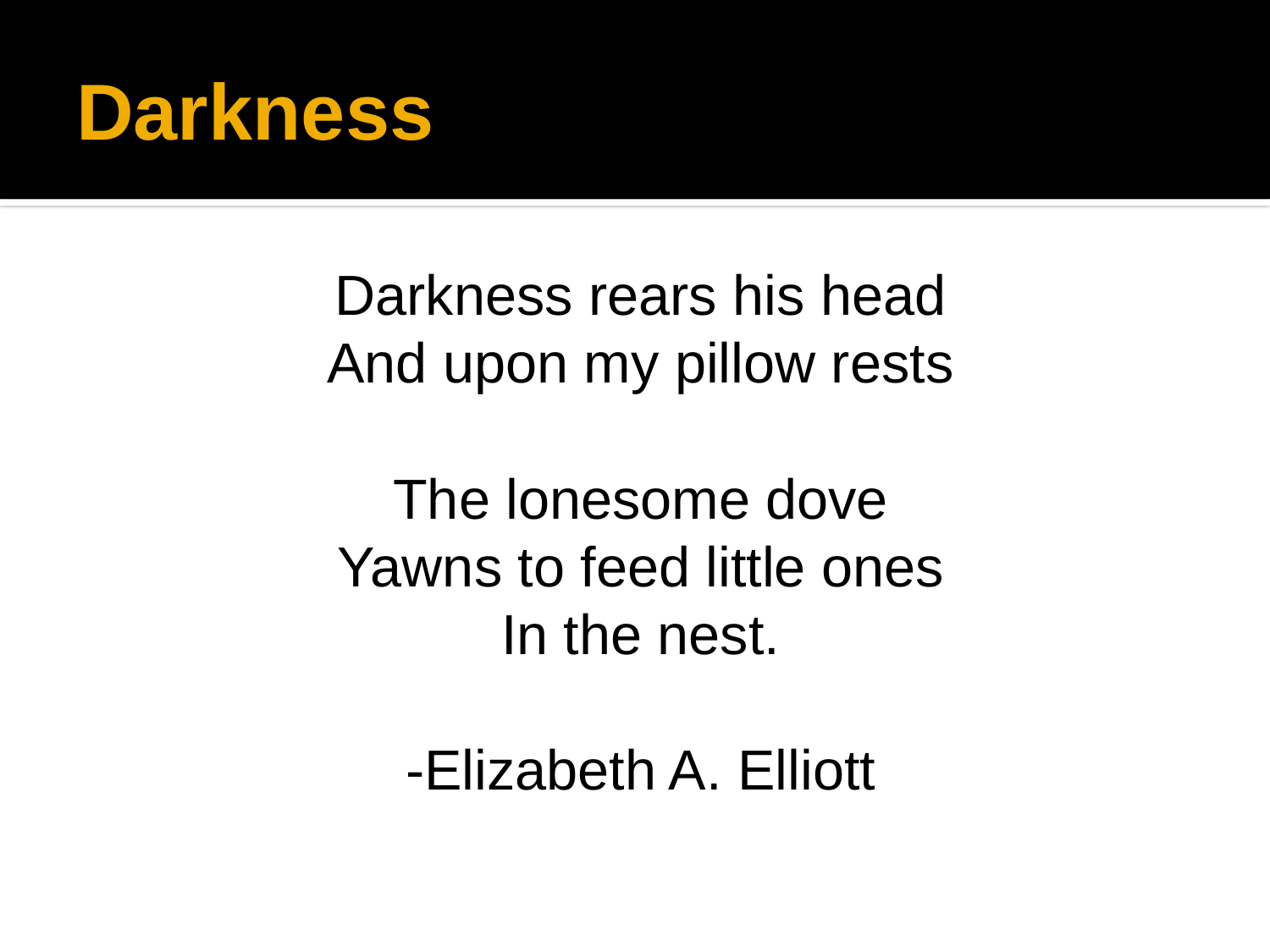

# Darkness
Darkness rears his head
And upon my pillow rests

The lonesome dove
Yawns to feed little ones
In the nest.

-Elizabeth A. Elliott